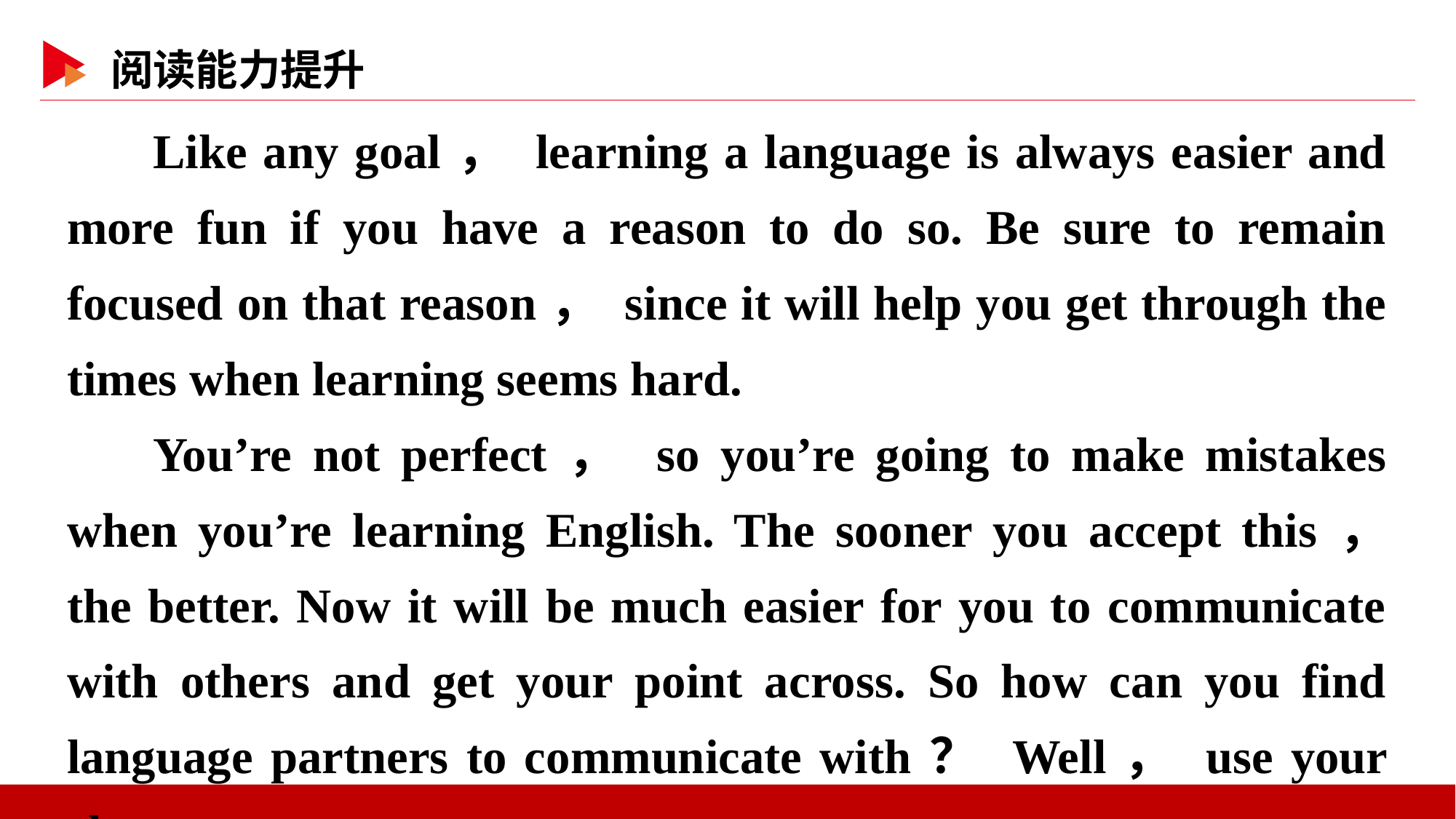

Like any goal， learning a language is always easier and more fun if you have a reason to do so. Be sure to remain focused on that reason， since it will help you get through the times when learning seems hard.
You’re not perfect， so you’re going to make mistakes when you’re learning English. The sooner you accept this， the better. Now it will be much easier for you to communicate with others and get your point across. So how can you find language partners to communicate with？ Well， use your classmates.